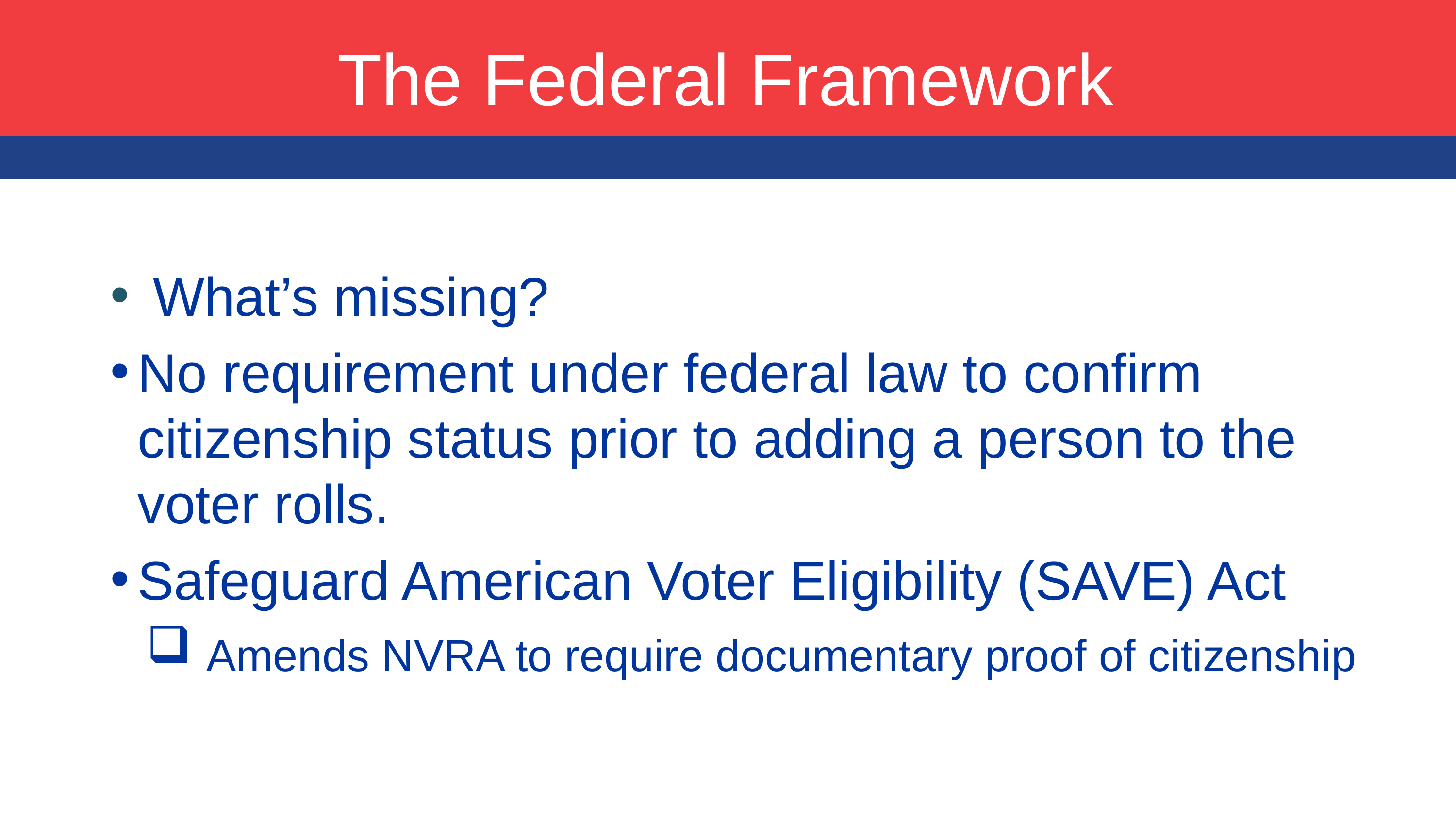

# The Federal Framework

 What’s missing?
No requirement under federal law to confirm citizenship status prior to adding a person to the voter rolls.
Safeguard American Voter Eligibility (SAVE) Act
 Amends NVRA to require documentary proof of citizenship